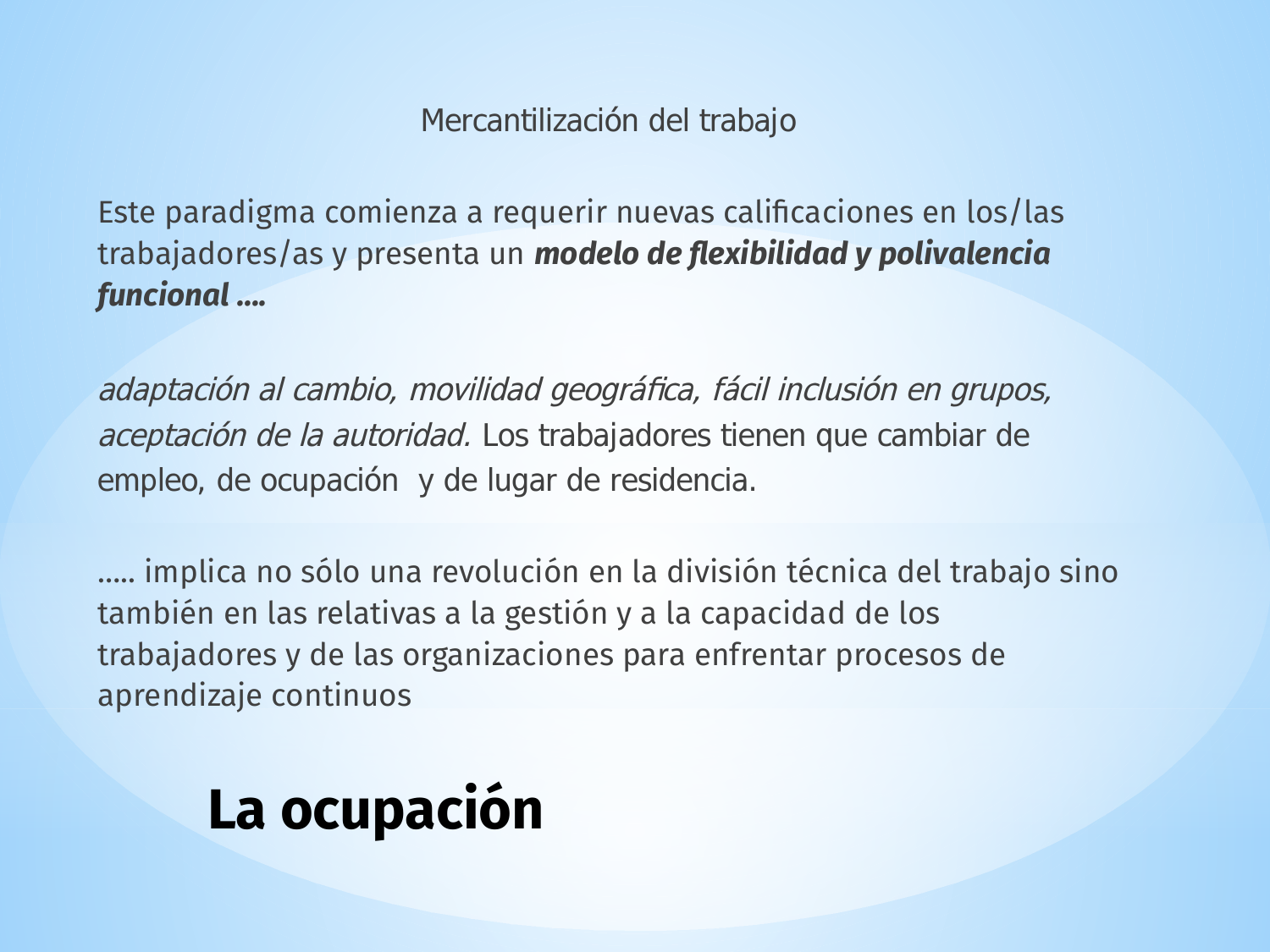

Mercantilización del trabajo

Este paradigma comienza a requerir nuevas calificaciones en los/las trabajadores/as y presenta un modelo de flexibilidad y polivalencia funcional ….

adaptación al cambio, movilidad geográfica, fácil inclusión en grupos, aceptación de la autoridad. Los trabajadores tienen que cambiar de empleo, de ocupación  y de lugar de residencia.

….. implica no sólo una revolución en la división técnica del trabajo sino también en las relativas a la gestión y a la capacidad de los trabajadores y de las organizaciones para enfrentar procesos de aprendizaje continuos
# La ocupación